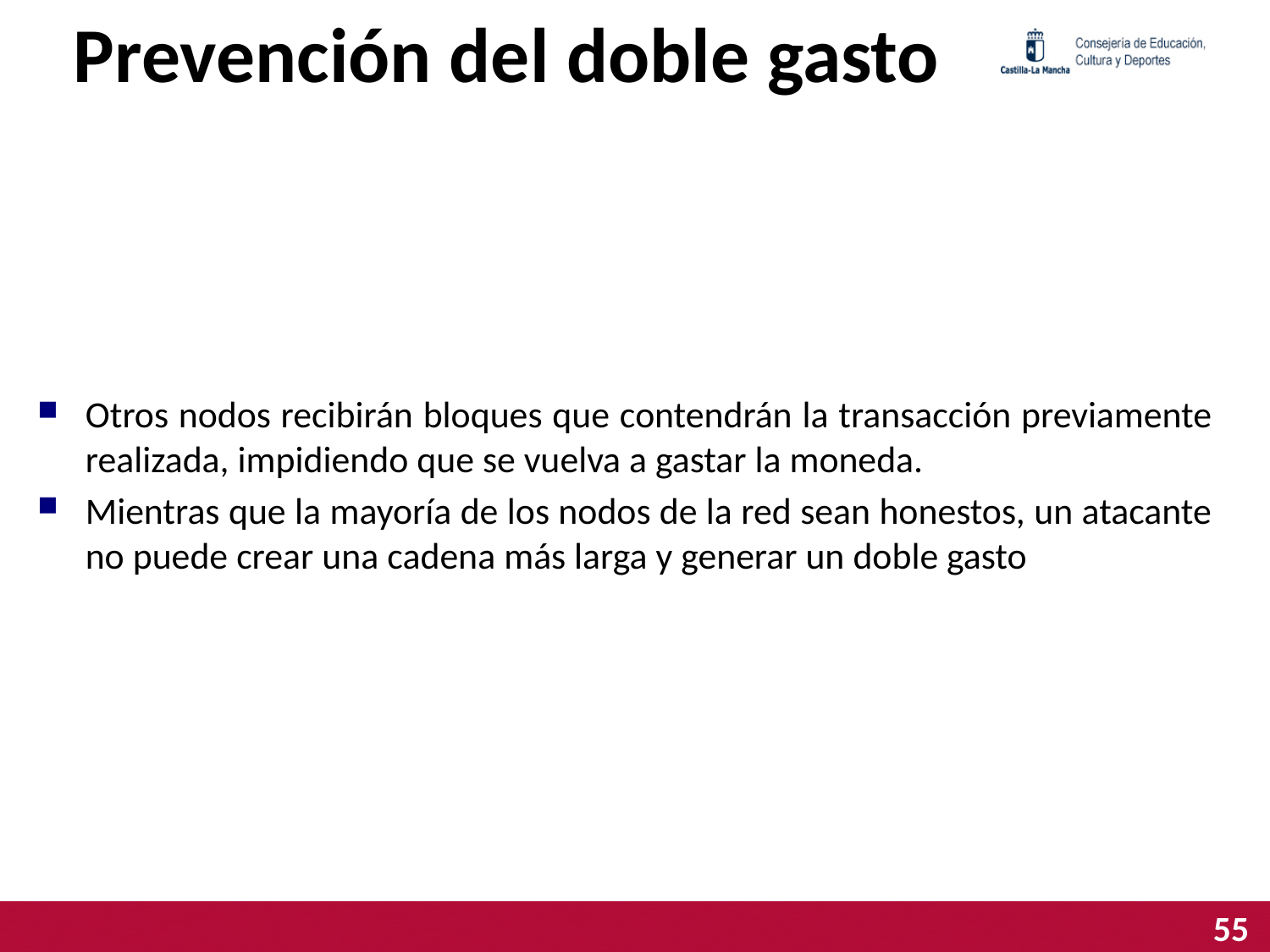

# Prevención del doble gasto

Otros nodos recibirán bloques que contendrán la transacción previamente realizada, impidiendo que se vuelva a gastar la moneda.
Mientras que la mayoría de los nodos de la red sean honestos, un atacante no puede crear una cadena más larga y generar un doble gasto